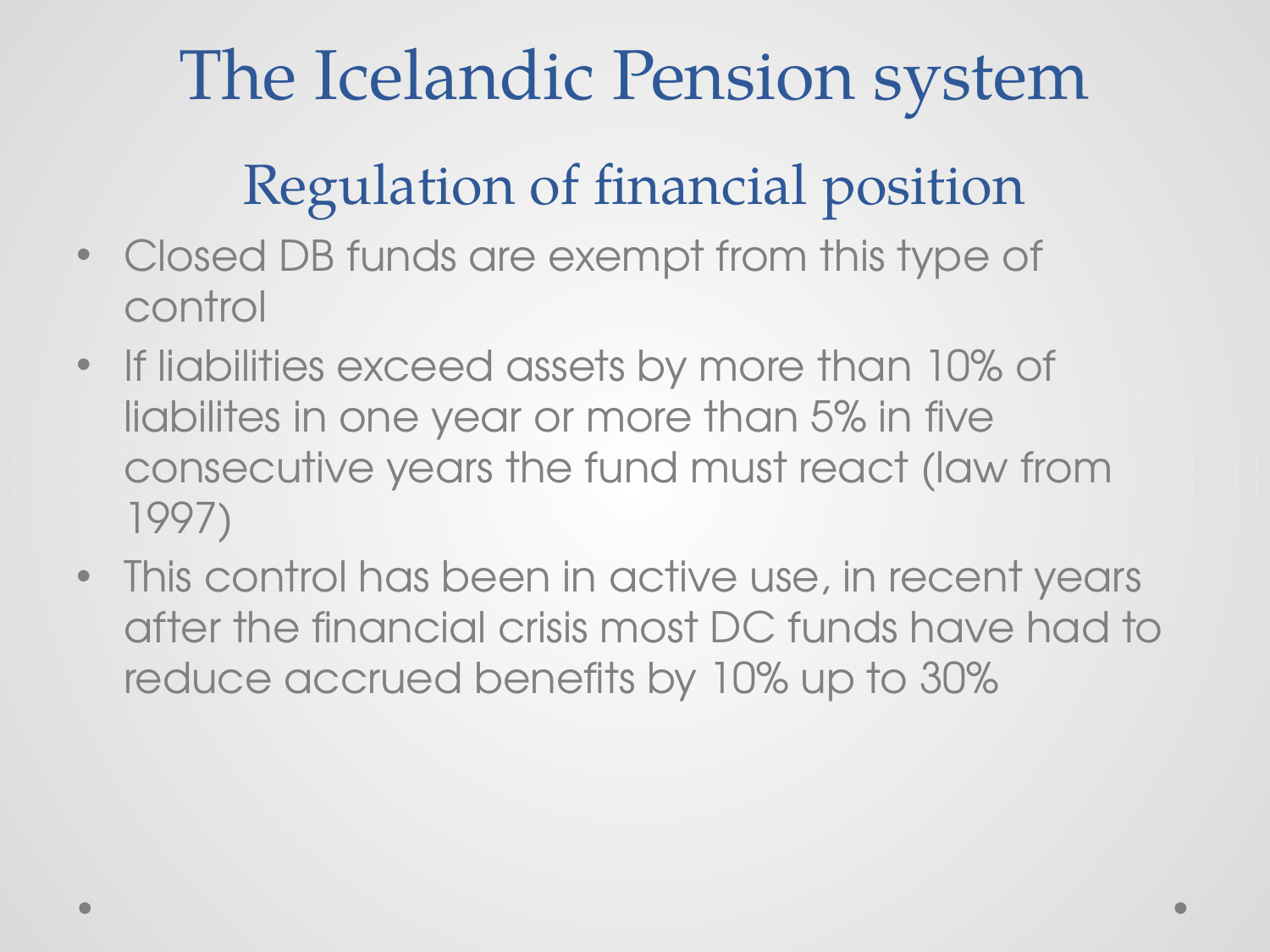

# The Icelandic Pension system Regulation of financial position
Closed DB funds are exempt from this type of control
If liabilities exceed assets by more than 10% of liabilites in one year or more than 5% in five consecutive years the fund must react (law from 1997)
This control has been in active use, in recent years after the financial crisis most DC funds have had to reduce accrued benefits by 10% up to 30%